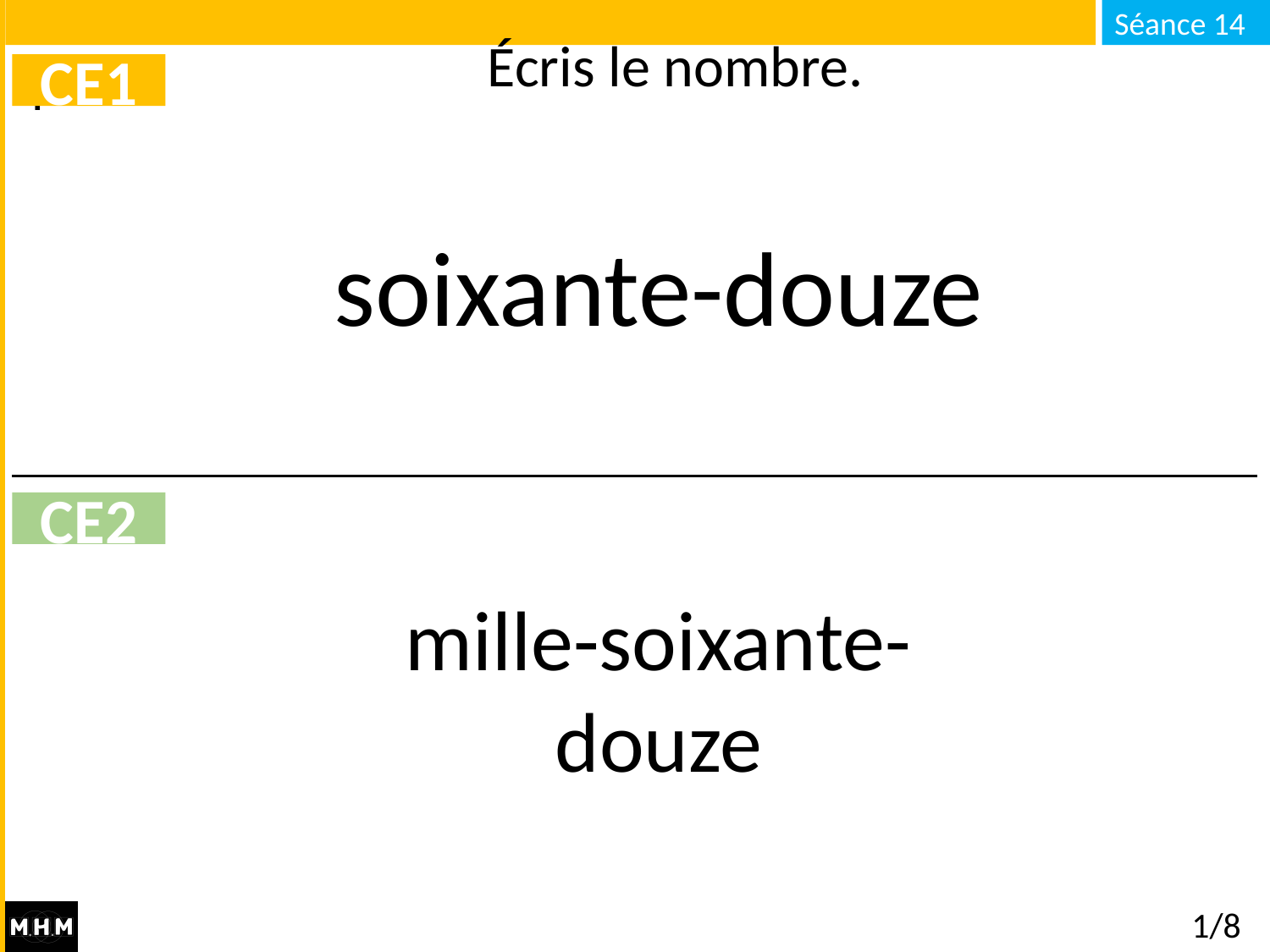

# Écris le nombre.
CE1
soixante-douze
CE2
mille-soixante-douze
1/8